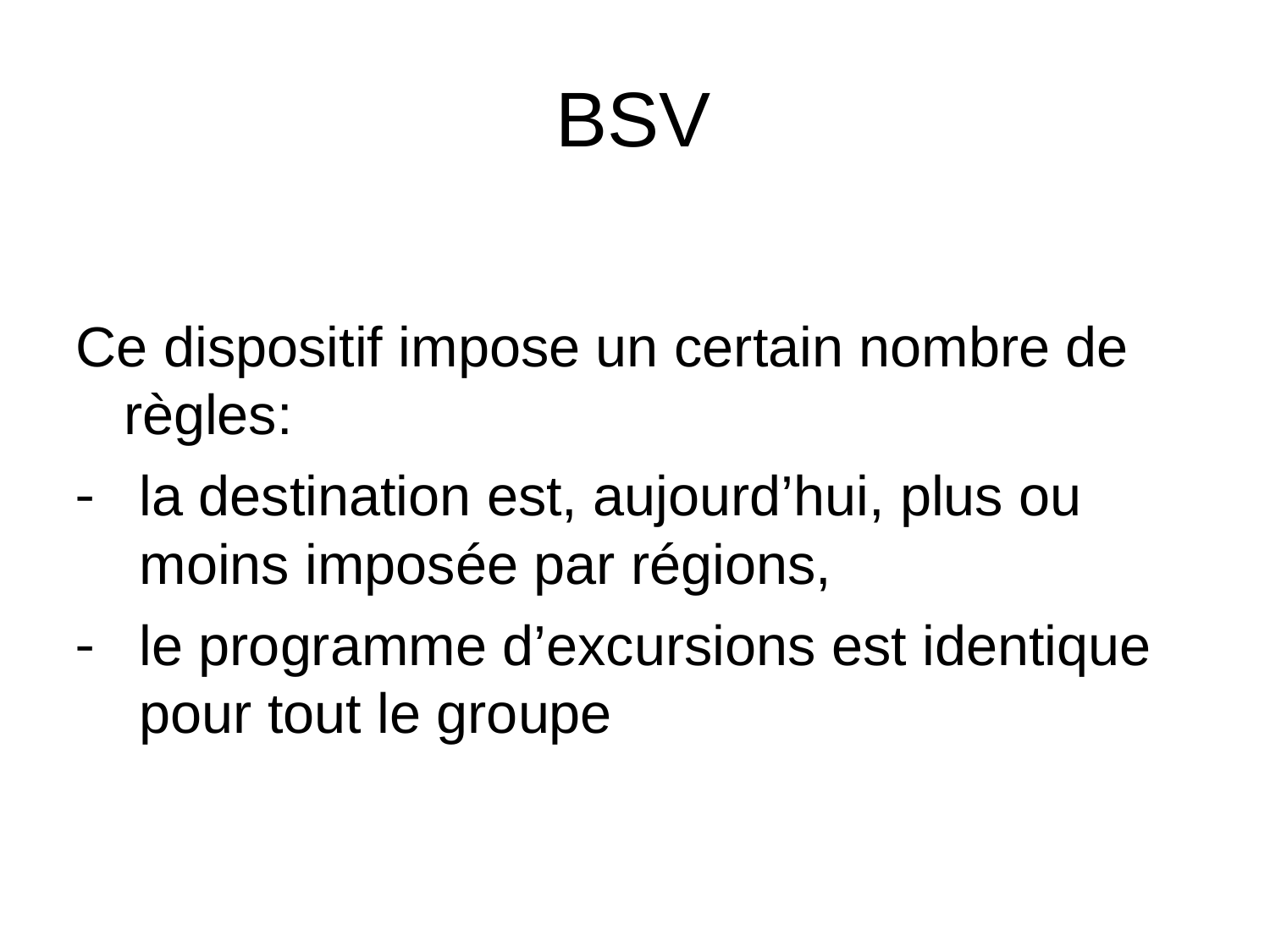

# BSV

Ce dispositif impose un certain nombre de règles:
la destination est, aujourd’hui, plus ou moins imposée par régions,
le programme d’excursions est identique pour tout le groupe